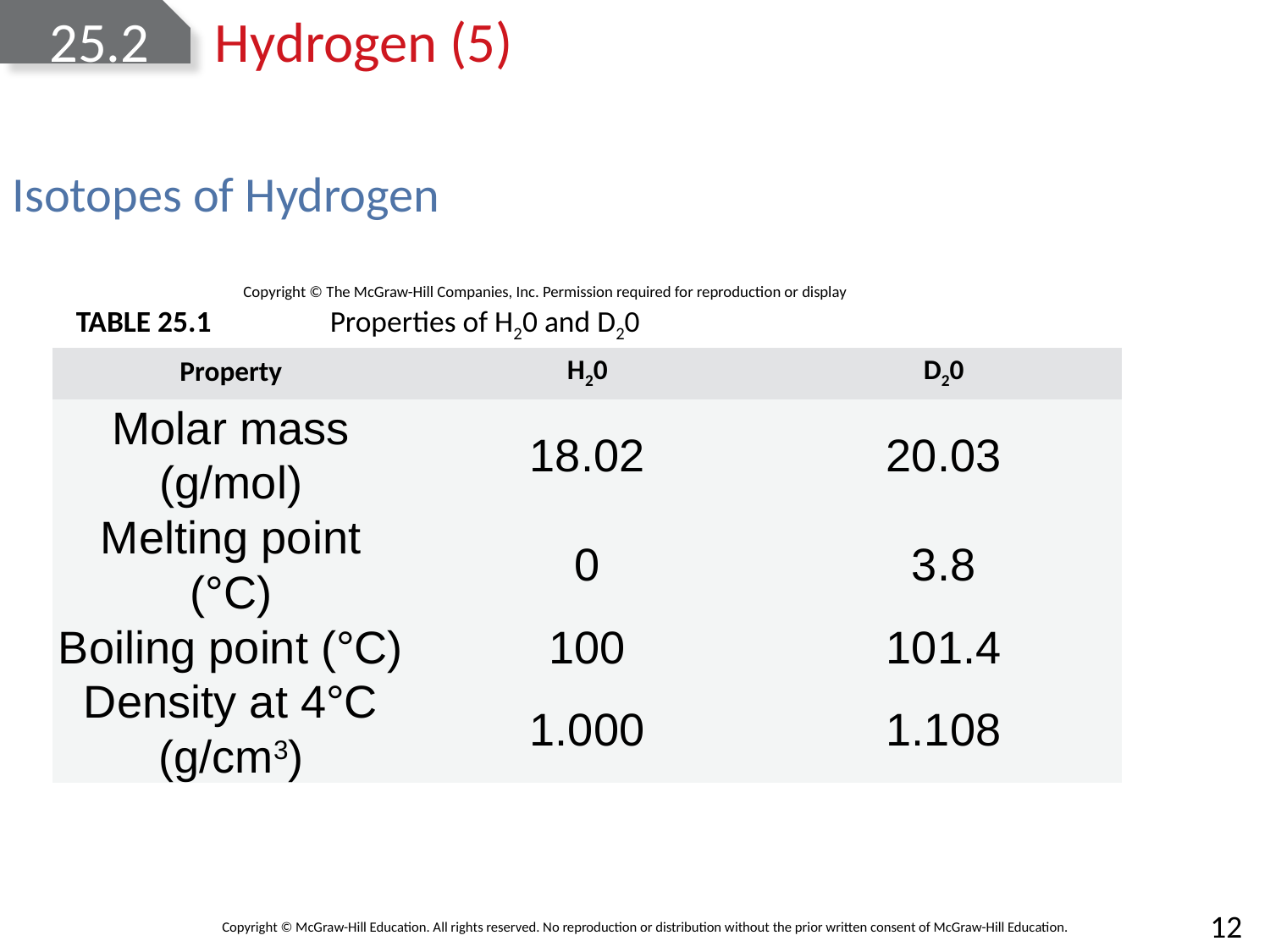

# 25.2 Hydrogen (5)
Isotopes of Hydrogen
Copyright © The McGraw-Hill Companies, Inc. Permission required for reproduction or display
TABLE 25.1	Properties of H20 and D20
| Property | H20 | D20 |
| --- | --- | --- |
| Molar mass (g/mol) | 18.02 | 20.03 |
| Melting point (°C) | 0 | 3.8 |
| Boiling point (°C) | 100 | 101.4 |
| Density at 4°C (g/cm3) | 1.000 | 1.108 |